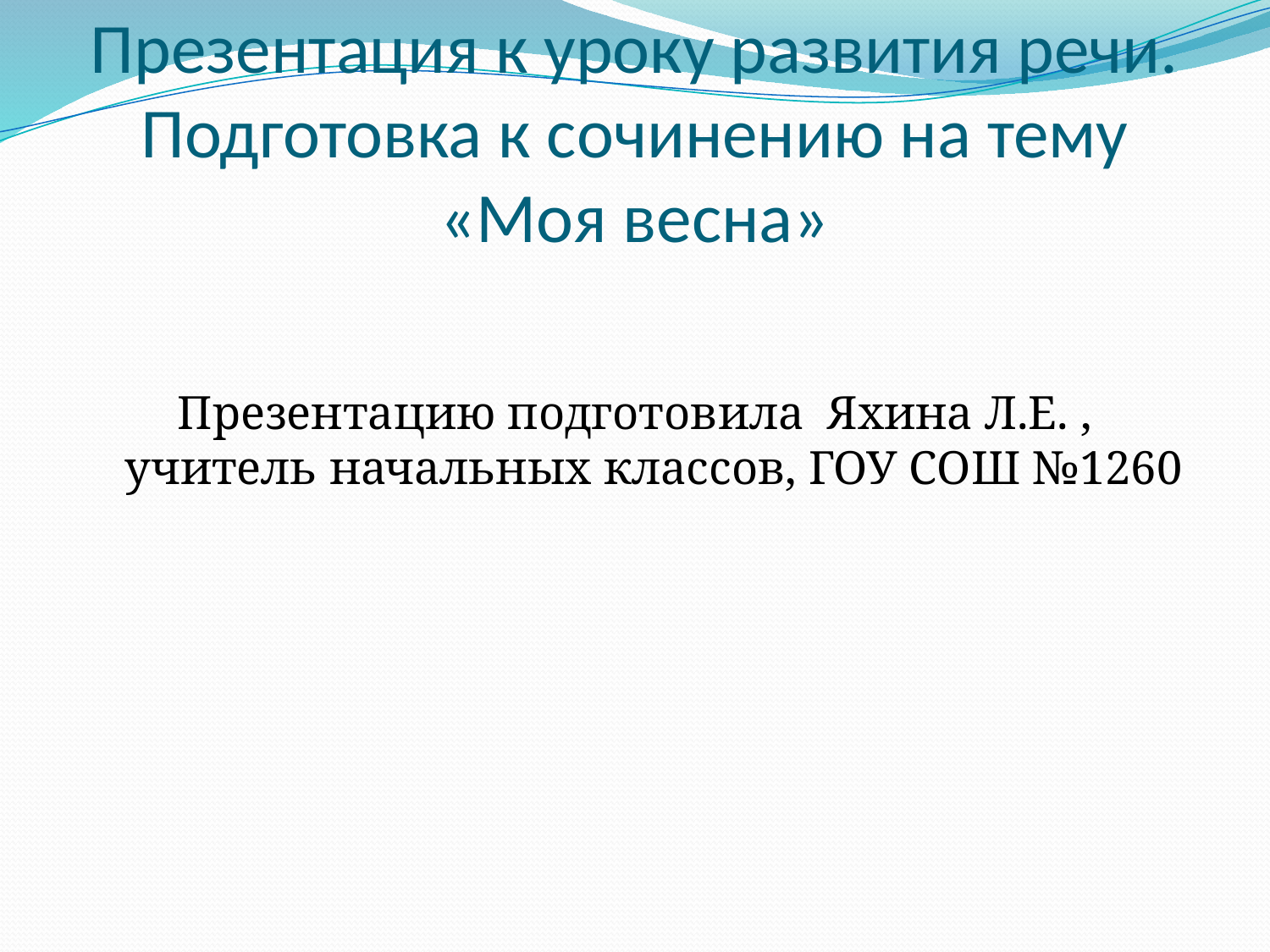

# Презентация к уроку развития речи. Подготовка к сочинению на тему «Моя весна»
Презентацию подготовила  Яхина Л.Е. , учитель начальных классов, ГОУ СОШ №1260